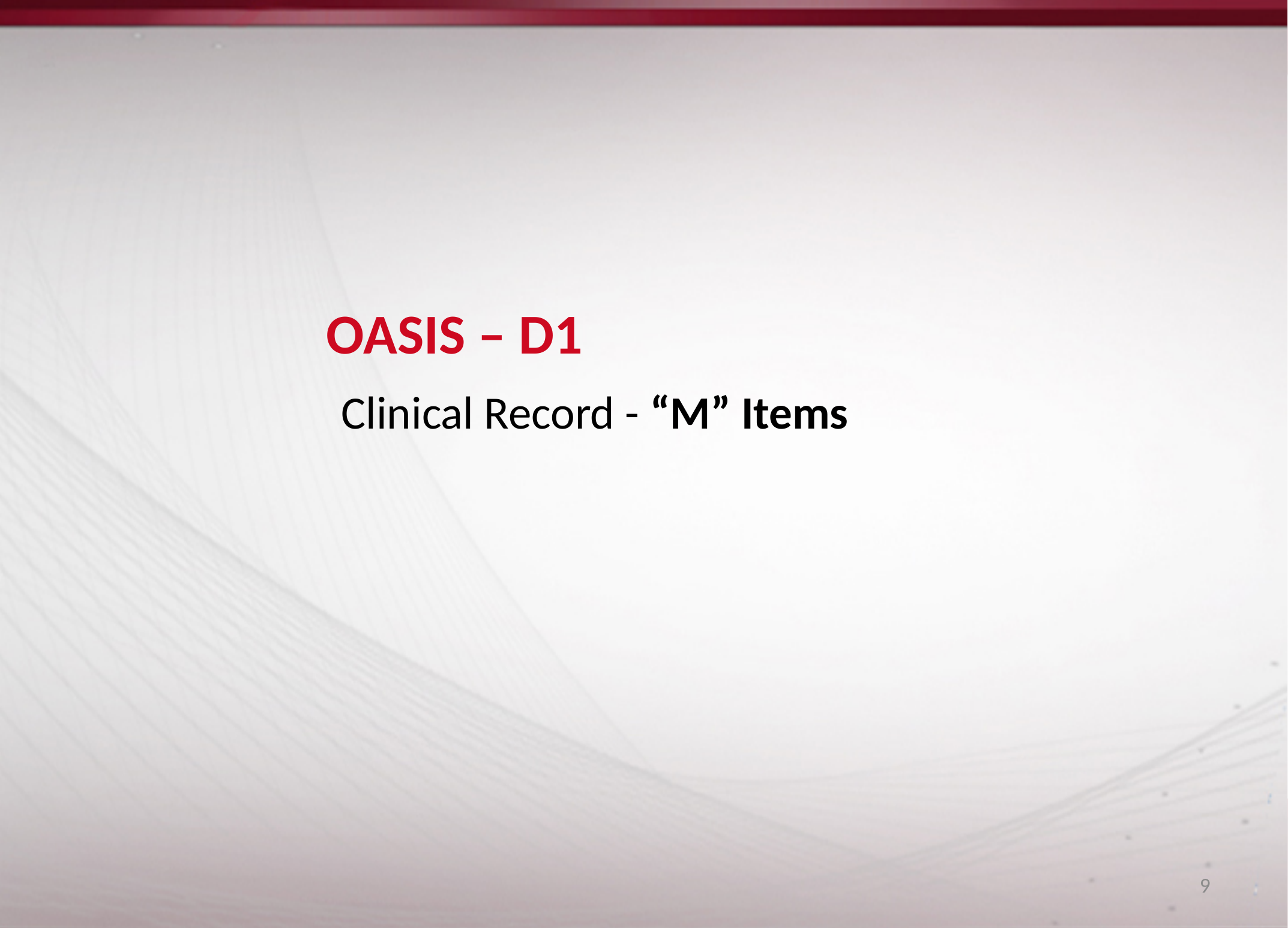

# OASIS – D1
Clinical Record - “M” Items
9